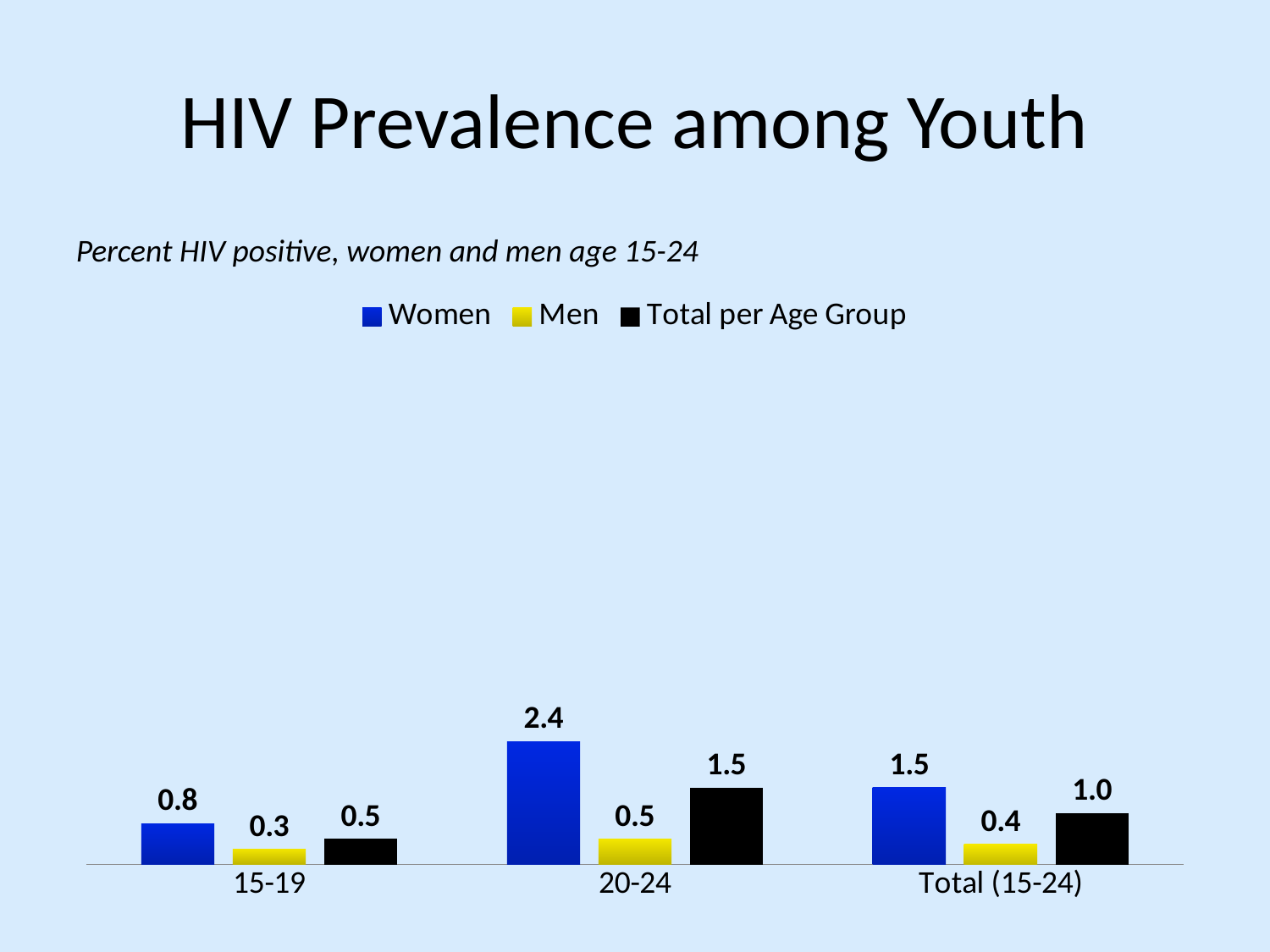

# HIV Prevalence among Youth
Percent HIV positive, women and men age 15-24

### Chart

| Category | Women | Men | Total per Age Group |
|---|---|---|---|
| 15-19 | 0.8 | 0.30000000000000027 | 0.5 |
| 20-24 | 2.4 | 0.5 | 1.5 |
| Total (15-24) | 1.5 | 0.4 | 1.0 |